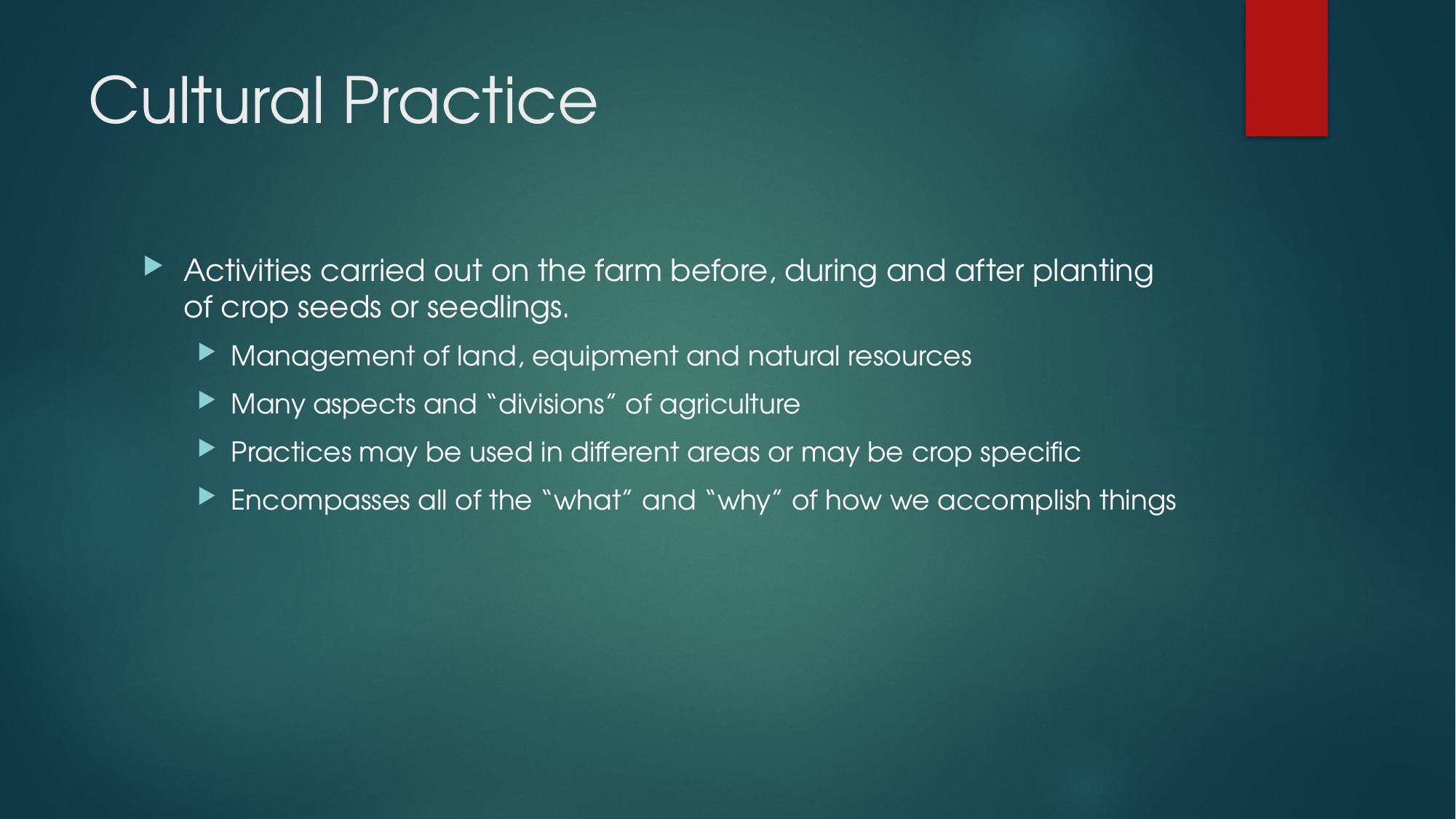

# Cultural Practice
Activities carried out on the farm before, during and after planting of crop seeds or seedlings.
Management of land, equipment and natural resources
Many aspects and “divisions” of agriculture
Practices may be used in different areas or may be crop specific
Encompasses all of the “what” and “why” of how we accomplish things